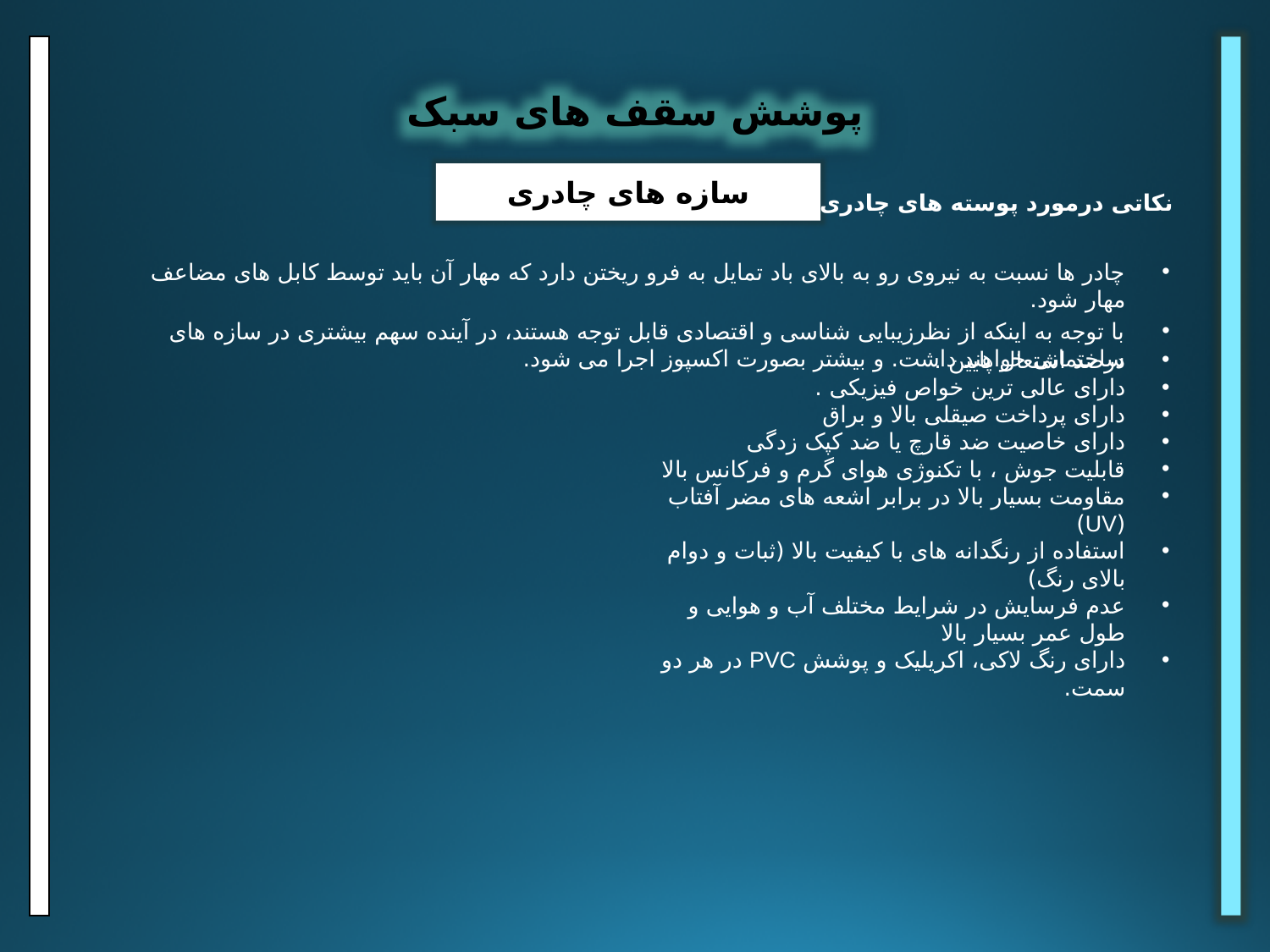

پوشش سقف های سبک
سازه های چادری
نکاتی درمورد پوسته های چادری
چادر ها نسبت به نیروی رو به بالای باد تمایل به فرو ریختن دارد که مهار آن باید توسط کابل های مضاعف مهار شود.
با توجه به اینکه از نظرزیبایی شناسی و اقتصادی قابل توجه هستند، در آینده سهم بیشتری در سازه های ساختمانی خواهند داشت. و بیشتر بصورت اکسپوز اجرا می شود.
درصد اشتعال پایین .
دارای عالی ترین خواص فیزیکی .
دارای پرداخت صیقلی بالا و براق
دارای خاصیت ضد قارچ یا ضد کپک زدگی
قابلیت جوش ، با تکنوژی هوای گرم و فرکانس بالا
مقاومت بسیار بالا در برابر اشعه های مضر آفتاب (UV)
استفاده از رنگدانه های با کیفیت بالا (ثبات و دوام بالای رنگ)
عدم فرسایش در شرایط مختلف آب و هوایی و طول عمر بسیار بالا
دارای رنگ لاکی، اکریلیک و پوشش PVC در هر دو سمت.